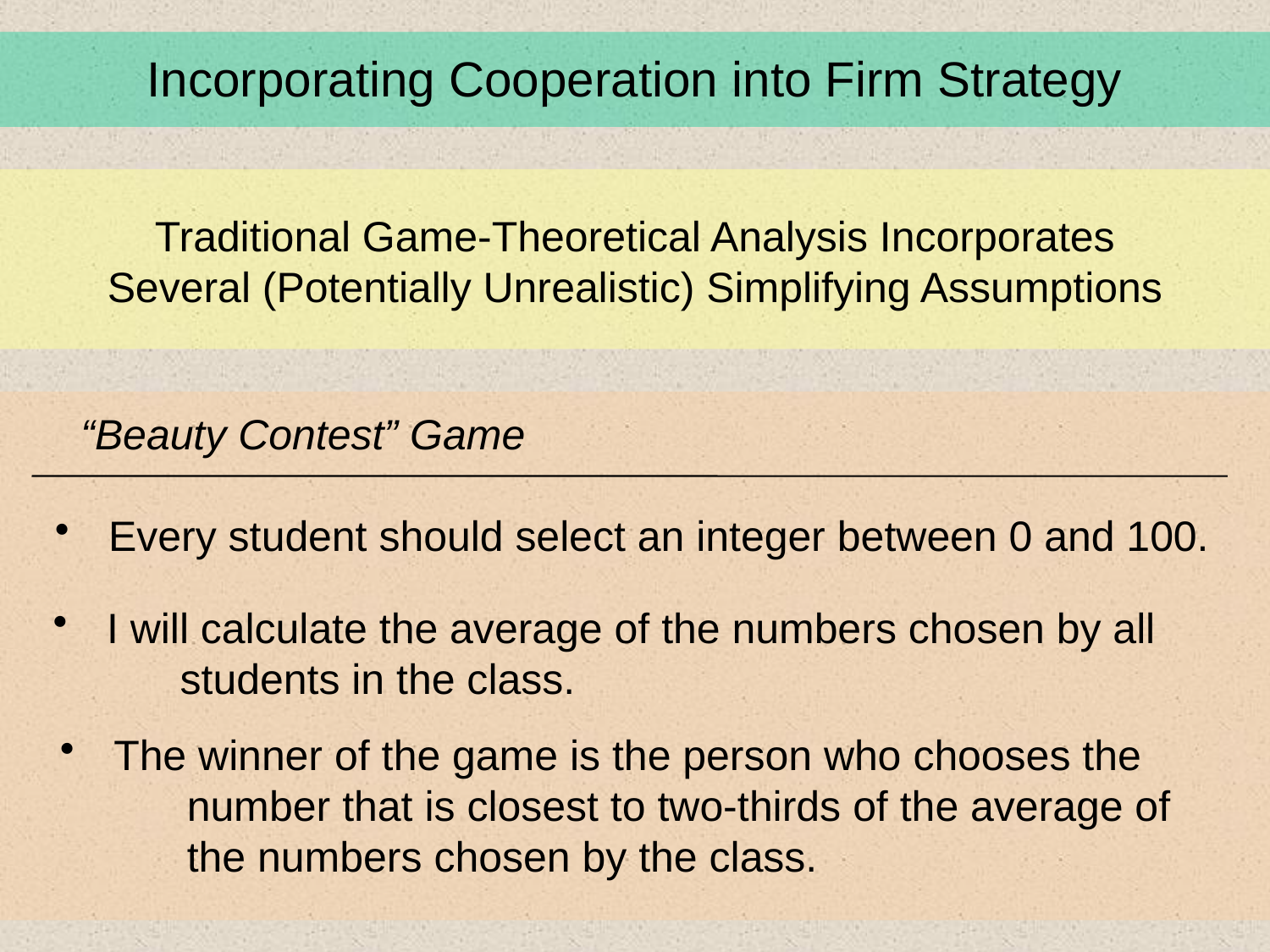

Incorporating Cooperation into Firm Strategy

Traditional Game-Theoretical Analysis Incorporates
Several (Potentially Unrealistic) Simplifying Assumptions

“Beauty Contest” Game

  Every student should select an integer between 0 and 100.
  I will calculate the average of the numbers chosen by all
	students in the class.
  The winner of the game is the person who chooses the
	number that is closest to two-thirds of the average of
	the numbers chosen by the class.